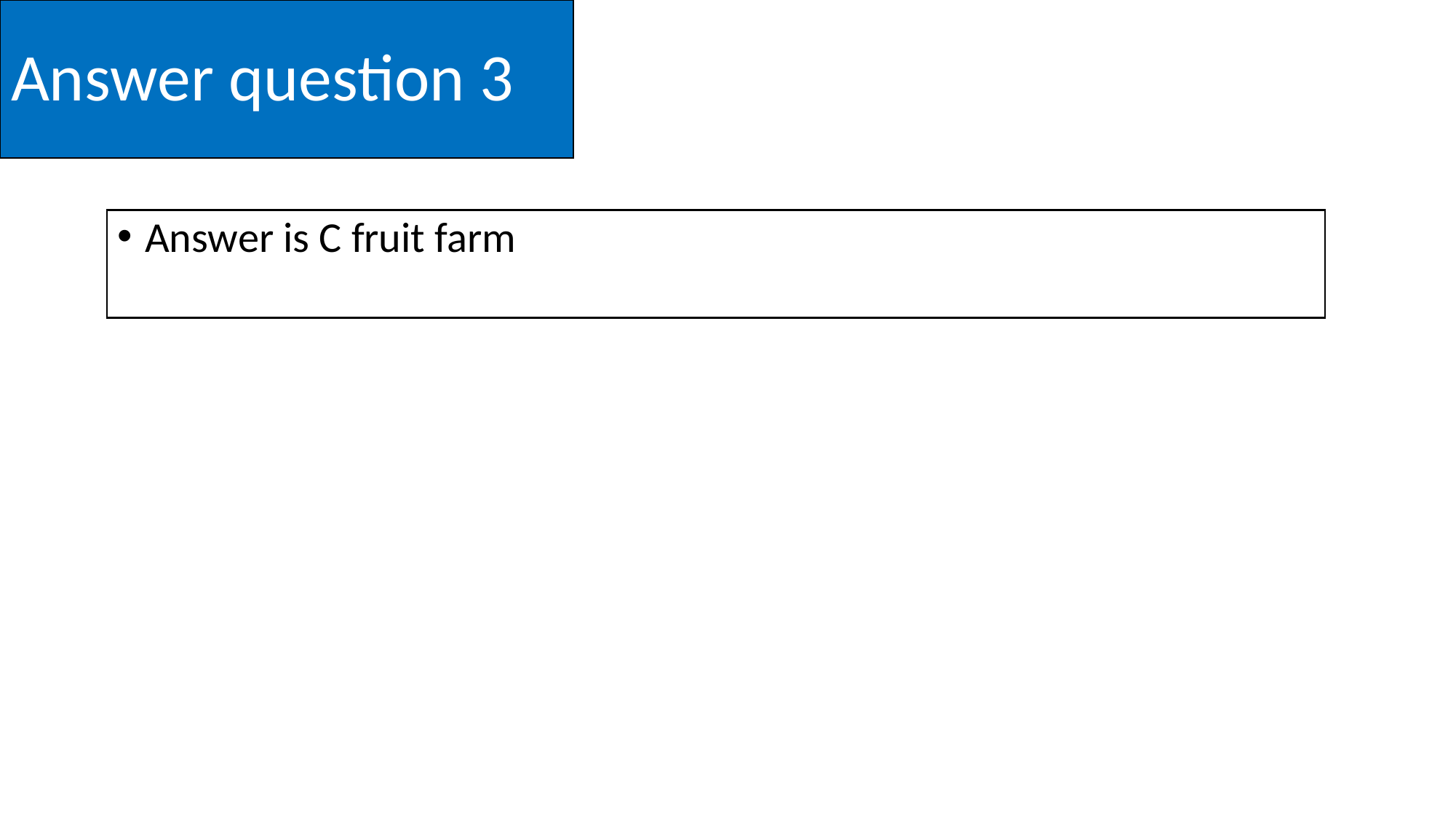

# Answer question 3
Answer is C fruit farm